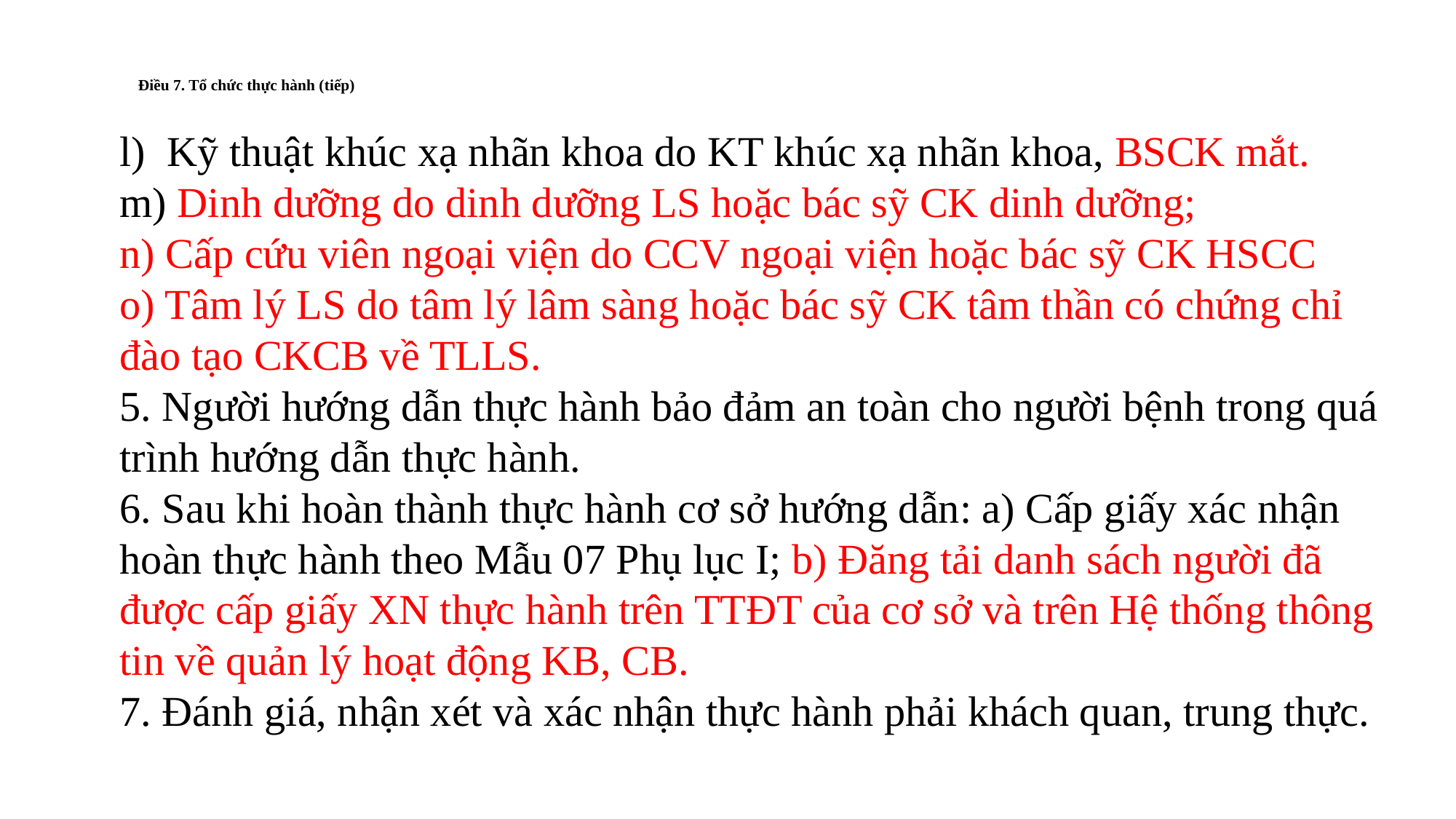

# Điều 7. Tổ chức thực hành (tiếp)
l)  Kỹ thuật khúc xạ nhãn khoa do KT khúc xạ nhãn khoa, BSCK mắt.
m) Dinh dưỡng do dinh dưỡng LS hoặc bác sỹ CK dinh dưỡng;
n) Cấp cứu viên ngoại viện do CCV ngoại viện hoặc bác sỹ CK HSCC
o) Tâm lý LS do tâm lý lâm sàng hoặc bác sỹ CK tâm thần có chứng chỉ đào tạo CKCB về TLLS.
5. Người hướng dẫn thực hành bảo đảm an toàn cho người bệnh trong quá trình hướng dẫn thực hành.
6. Sau khi hoàn thành thực hành cơ sở hướng dẫn: a) Cấp giấy xác nhận hoàn thực hành theo Mẫu 07 Phụ lục I; b) Đăng tải danh sách người đã được cấp giấy XN thực hành trên TTĐT của cơ sở và trên Hệ thống thông tin về quản lý hoạt động KB, CB.
7. Đánh giá, nhận xét và xác nhận thực hành phải khách quan, trung thực.